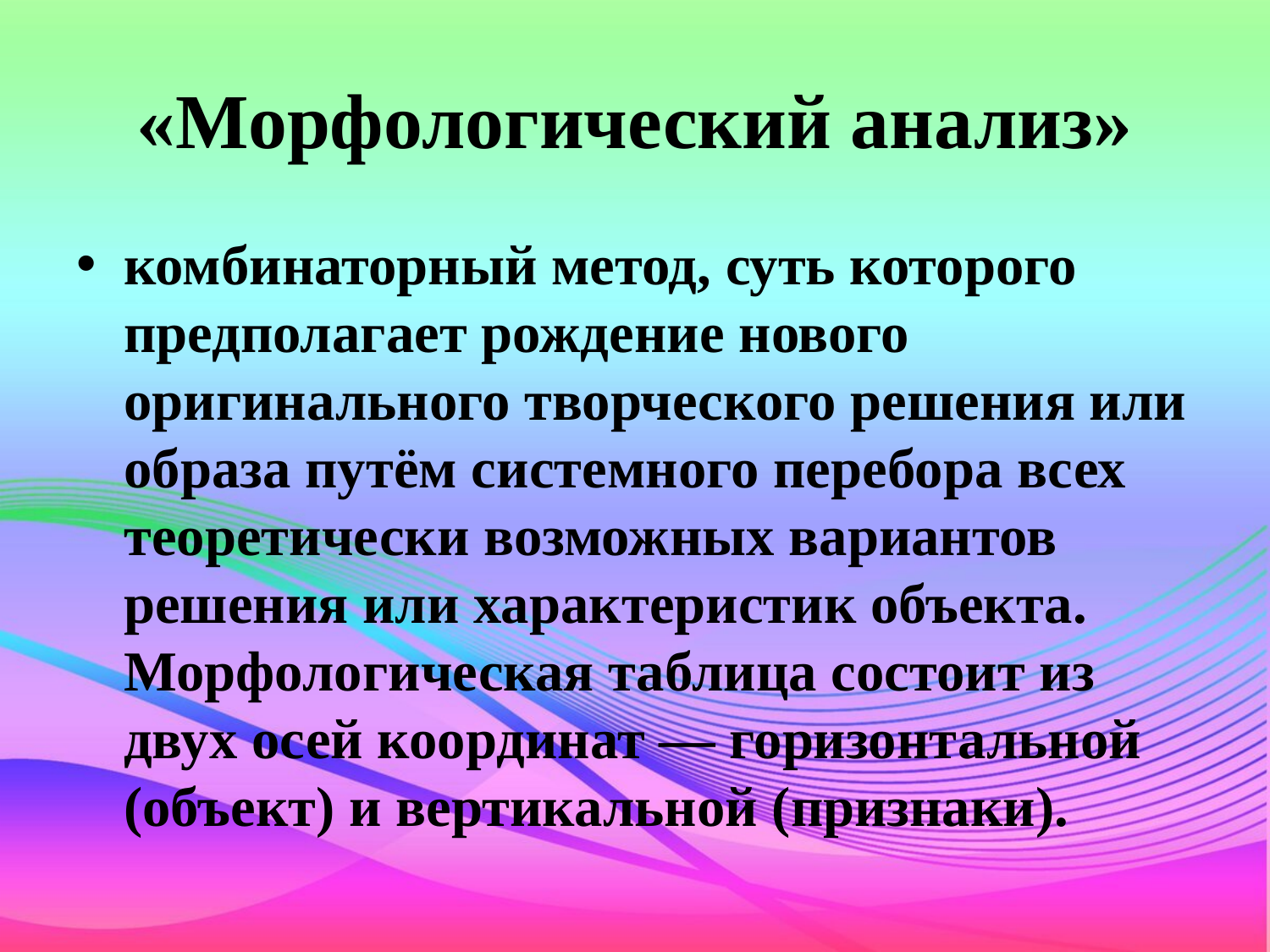

# «Морфологический анализ»
комбинаторный метод, суть которого предполагает рождение нового оригинального творческого решения или образа путём системного перебора всех теоретически возможных вариантов решения или характеристик объекта. Морфологическая таблица состоит из двух осей координат — горизонтальной (объект) и вертикальной (признаки).